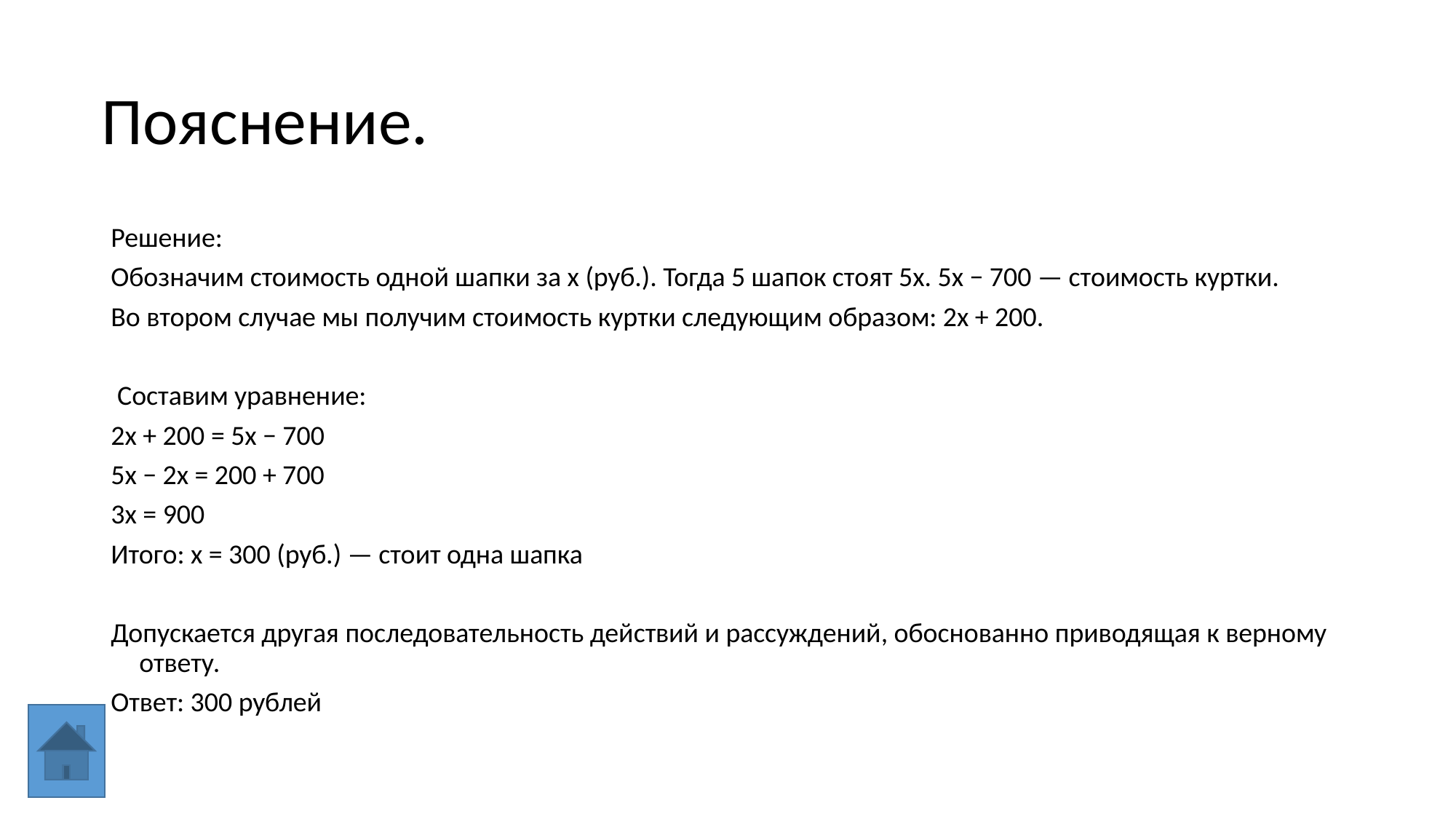

# Пояснение.
Решение:
Обозначим стоимость одной шапки за x (руб.). Тогда 5 шапок стоят 5x. 5x − 700 — стоимость куртки.
Во втором случае мы получим стоимость куртки следующим образом: 2x + 200.

 Составим уравнение:
2х + 200 = 5х − 700
5х − 2х = 200 + 700
3х = 900
Итого: х = 300 (руб.) — стоит одна шапка

Допускается другая последовательность действий и рассуждений, обоснованно приводящая к верному ответу.
Ответ: 300 рублей